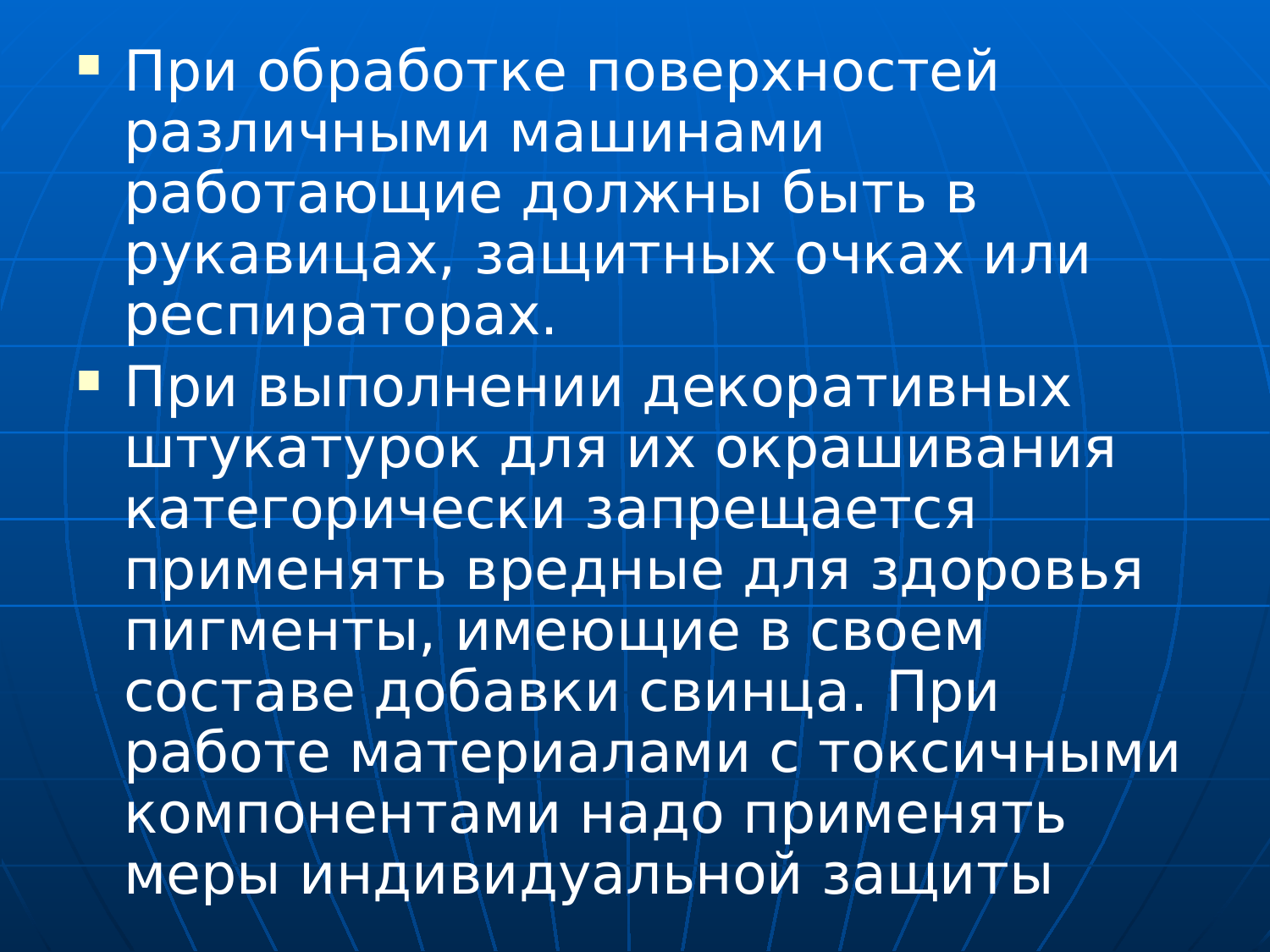

При обработке поверхностей различными машинами работающие должны быть в рукавицах, защитных очках или респираторах.
При выполнении декоративных штукатурок для их окрашивания категорически запрещается применять вредные для здоровья пигменты, имеющие в своем составе добавки свинца. При работе материалами с токсичными компонентами надо применять меры индивидуальной защиты